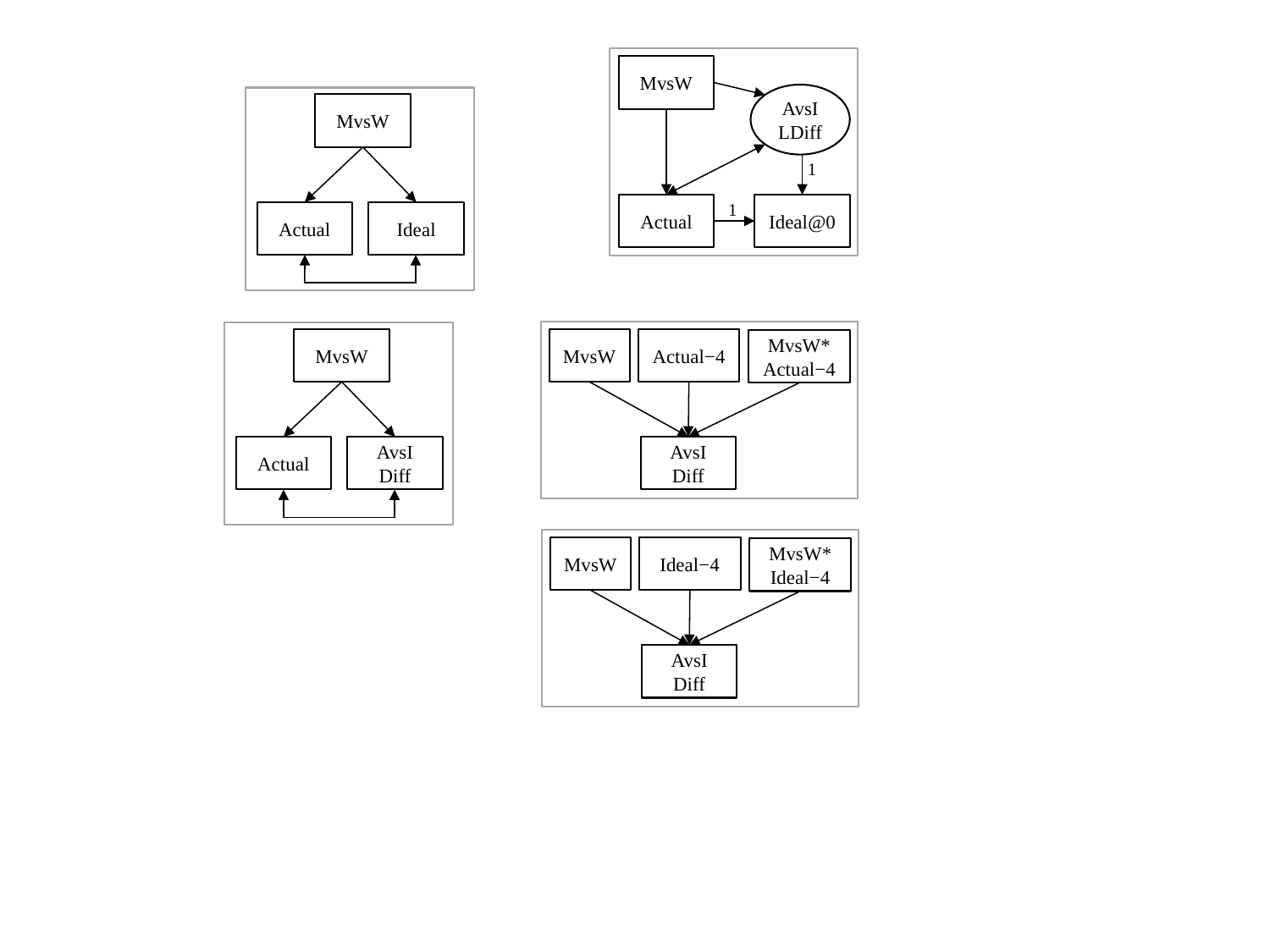

MvsW
AvsI
LDiff
1
1
Actual
Ideal@0

MvsW
Actual
Ideal

MvsW
Actual−4
MvsW*Actual−4
AvsI Diff

MvsW
Actual
AvsI Diff

MvsW
Ideal−4
MvsW*
Ideal−4
AvsI Diff